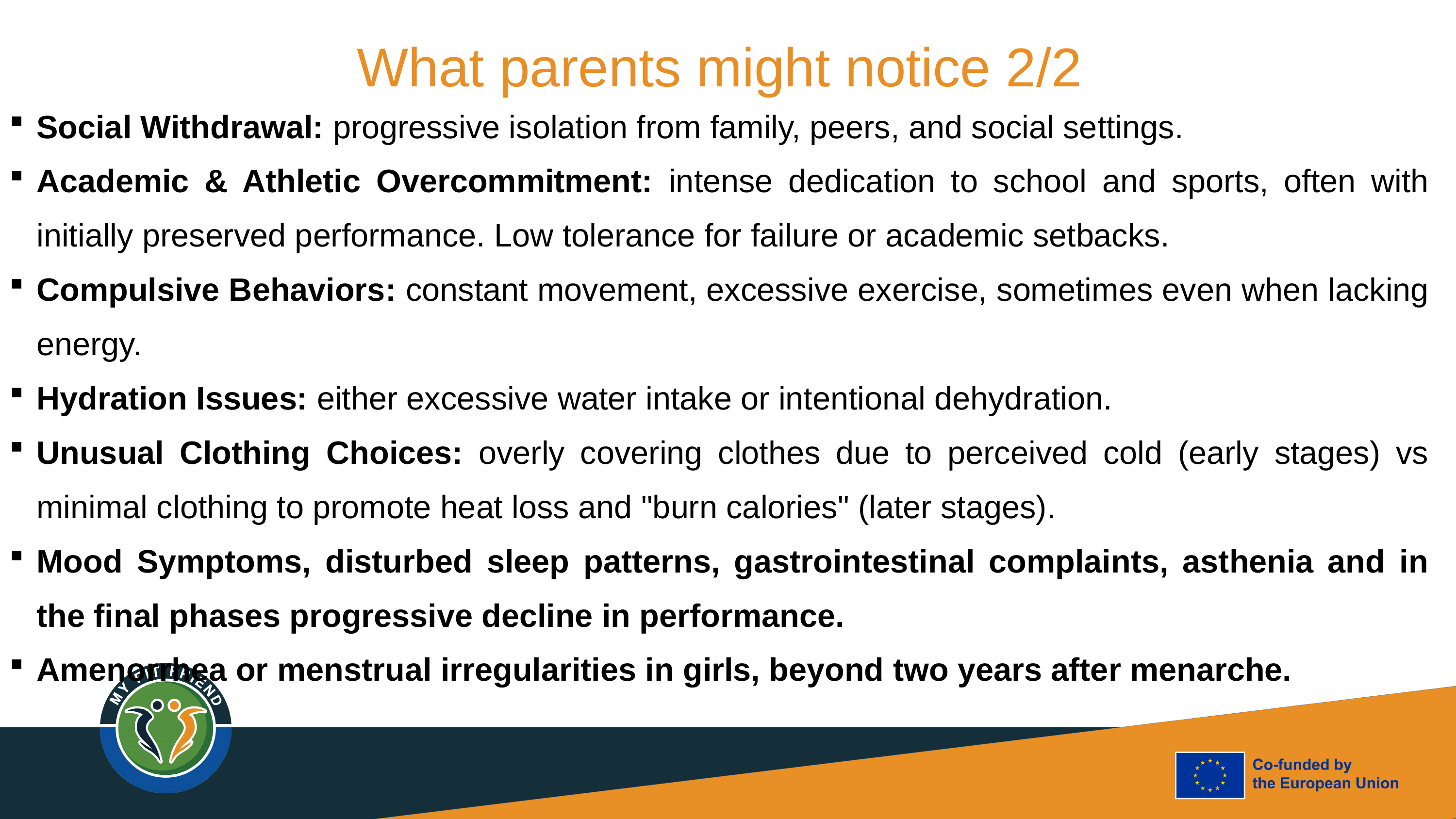

What parents might notice 2/2
Social Withdrawal: progressive isolation from family, peers, and social settings.
Academic & Athletic Overcommitment: intense dedication to school and sports, often with initially preserved performance. Low tolerance for failure or academic setbacks.
Compulsive Behaviors: constant movement, excessive exercise, sometimes even when lacking energy.
Hydration Issues: either excessive water intake or intentional dehydration.
Unusual Clothing Choices: overly covering clothes due to perceived cold (early stages) vs minimal clothing to promote heat loss and "burn calories" (later stages).
Mood Symptoms, disturbed sleep patterns, gastrointestinal complaints, asthenia and in the final phases progressive decline in performance.
Amenorrhea or menstrual irregularities in girls, beyond two years after menarche.